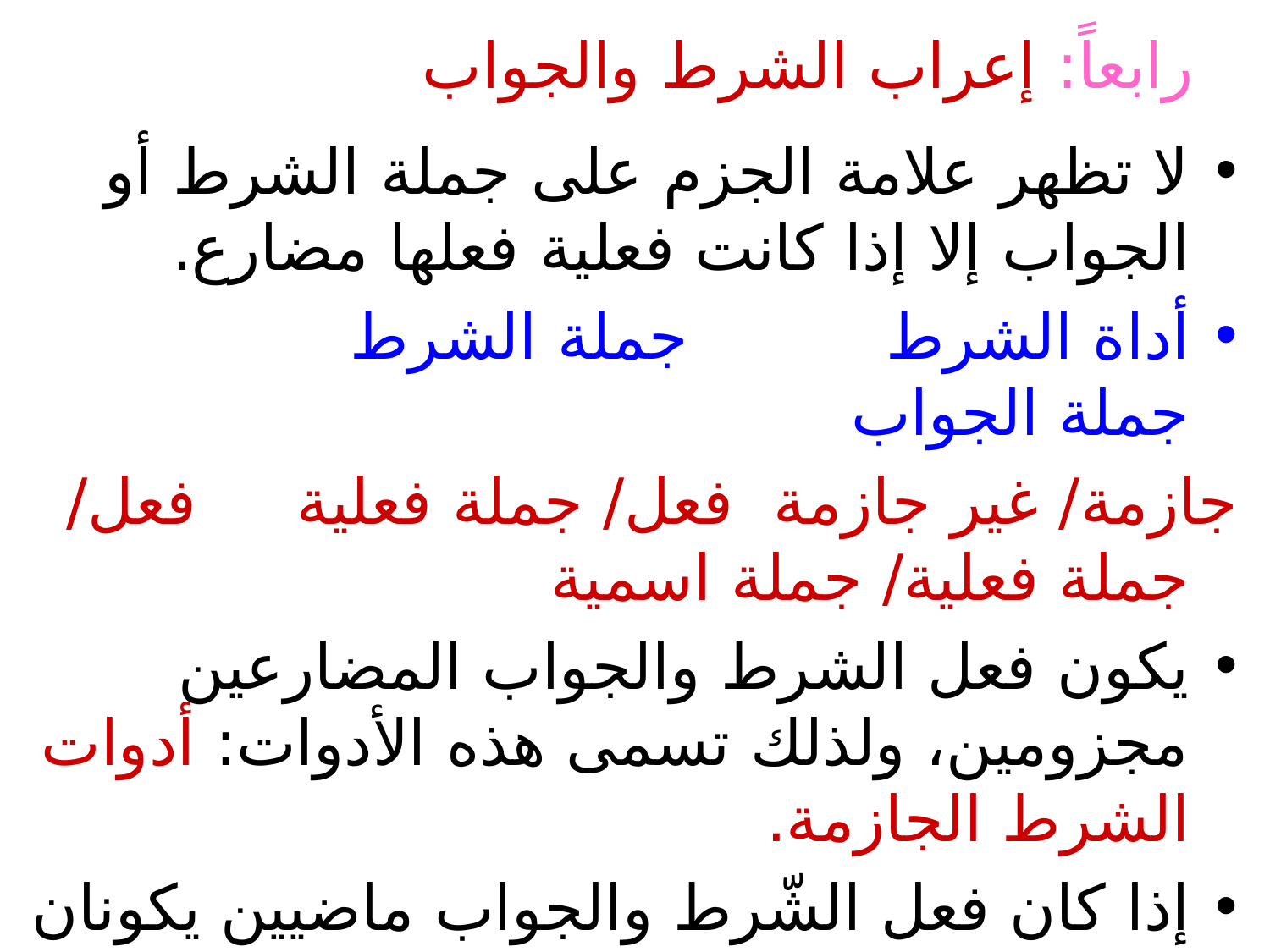

رابعاً: إعراب الشرط والجواب
لا تظهر علامة الجزم على جملة الشرط أو الجواب إلا إذا كانت فعلية فعلها مضارع.
أداة الشرط		      جملة الشرط              جملة الجواب
جازمة/ غير جازمة	  فعل/ جملة فعلية     	فعل/ جملة فعلية/ جملة اسمية
يكون فعل الشرط والجواب المضارعين مجزومين، ولذلك تسمى هذه الأدوات: أدوات الشرط الجازمة.
إذا كان فعل الشّرط والجواب ماضيين يكونان في محل جزم.
وإذا كان جواب الشّرط جملة فعليّة أو اسميّة وجب اقترانه بالفاء.
من يردْ التّوبة فباب الله مفتوح/ من يشرب الخمر فليس بمؤمن